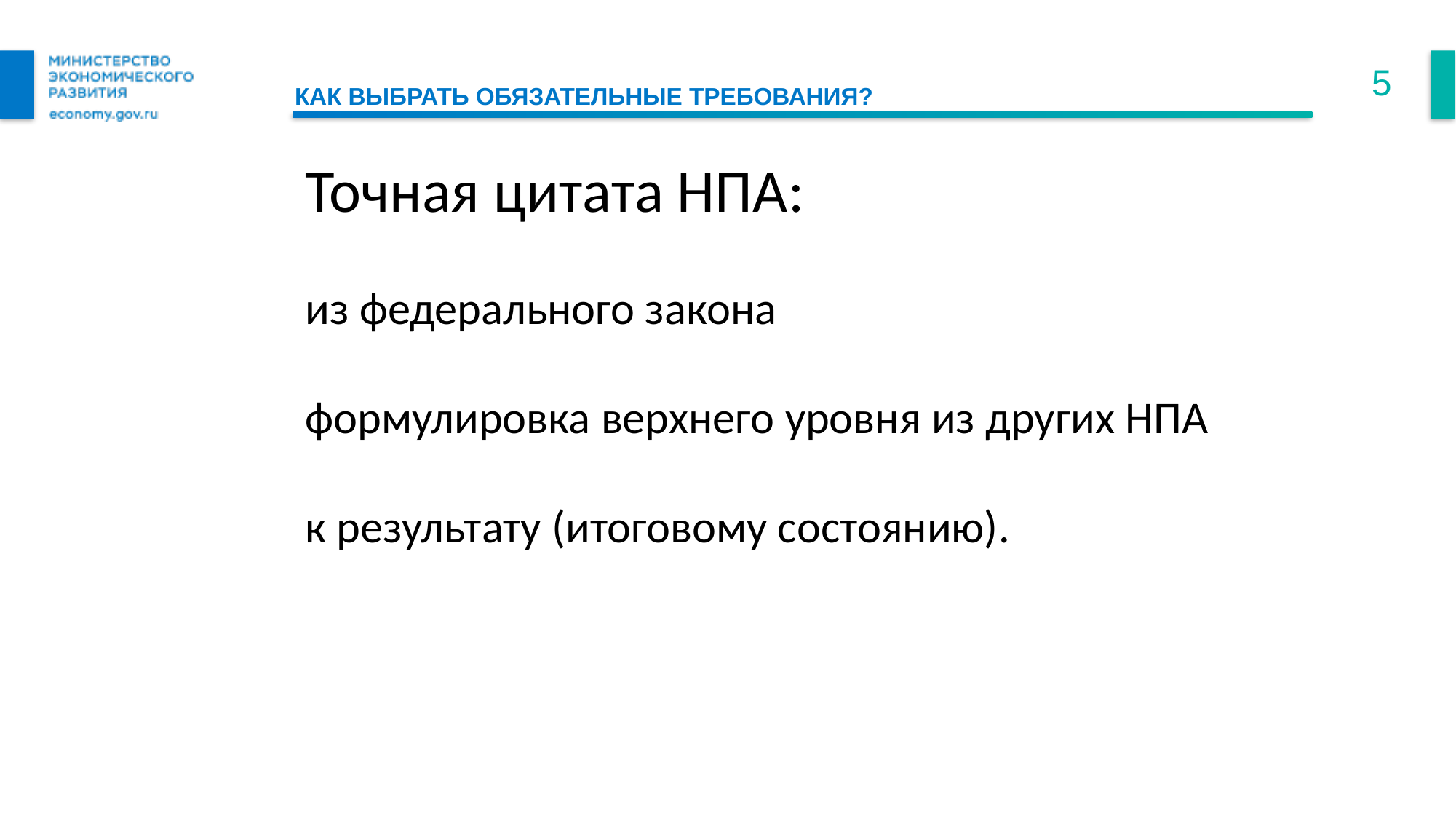

5
Как выбрать обязательные требования?
Точная цитата НПА:

из федерального закона

формулировка верхнего уровня из других НПА

к результату (итоговому состоянию).